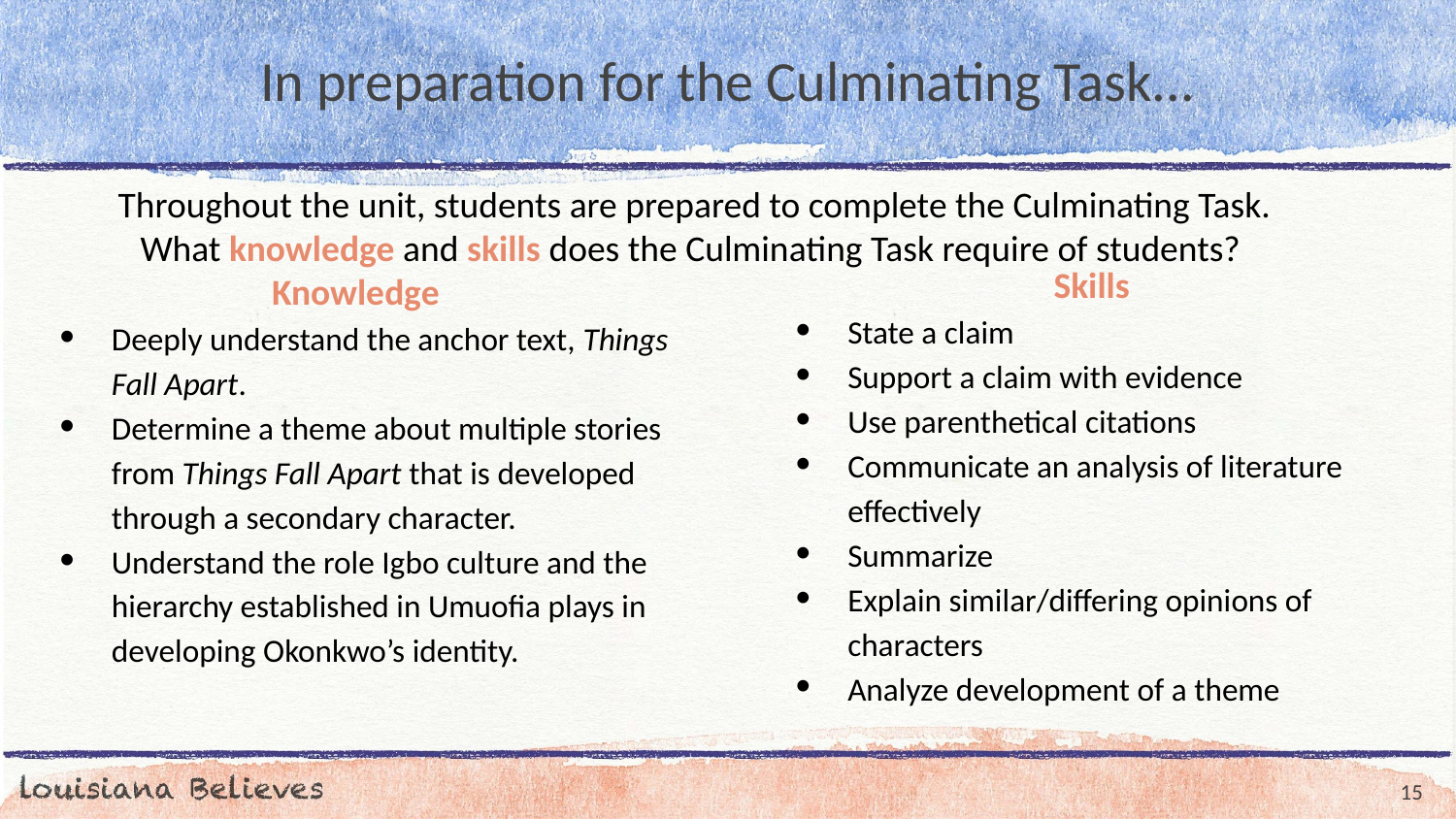

# In preparation for the Culminating Task...
Throughout the unit, students are prepared to complete the Culminating Task. What knowledge and skills does the Culminating Task require of students?
Skills
State a claim
Support a claim with evidence
Use parenthetical citations
Communicate an analysis of literature effectively
Summarize
Explain similar/differing opinions of characters
Analyze development of a theme
Knowledge
Deeply understand the anchor text, Things Fall Apart.
Determine a theme about multiple stories from Things Fall Apart that is developed through a secondary character.
Understand the role Igbo culture and the hierarchy established in Umuofia plays in developing Okonkwo’s identity.